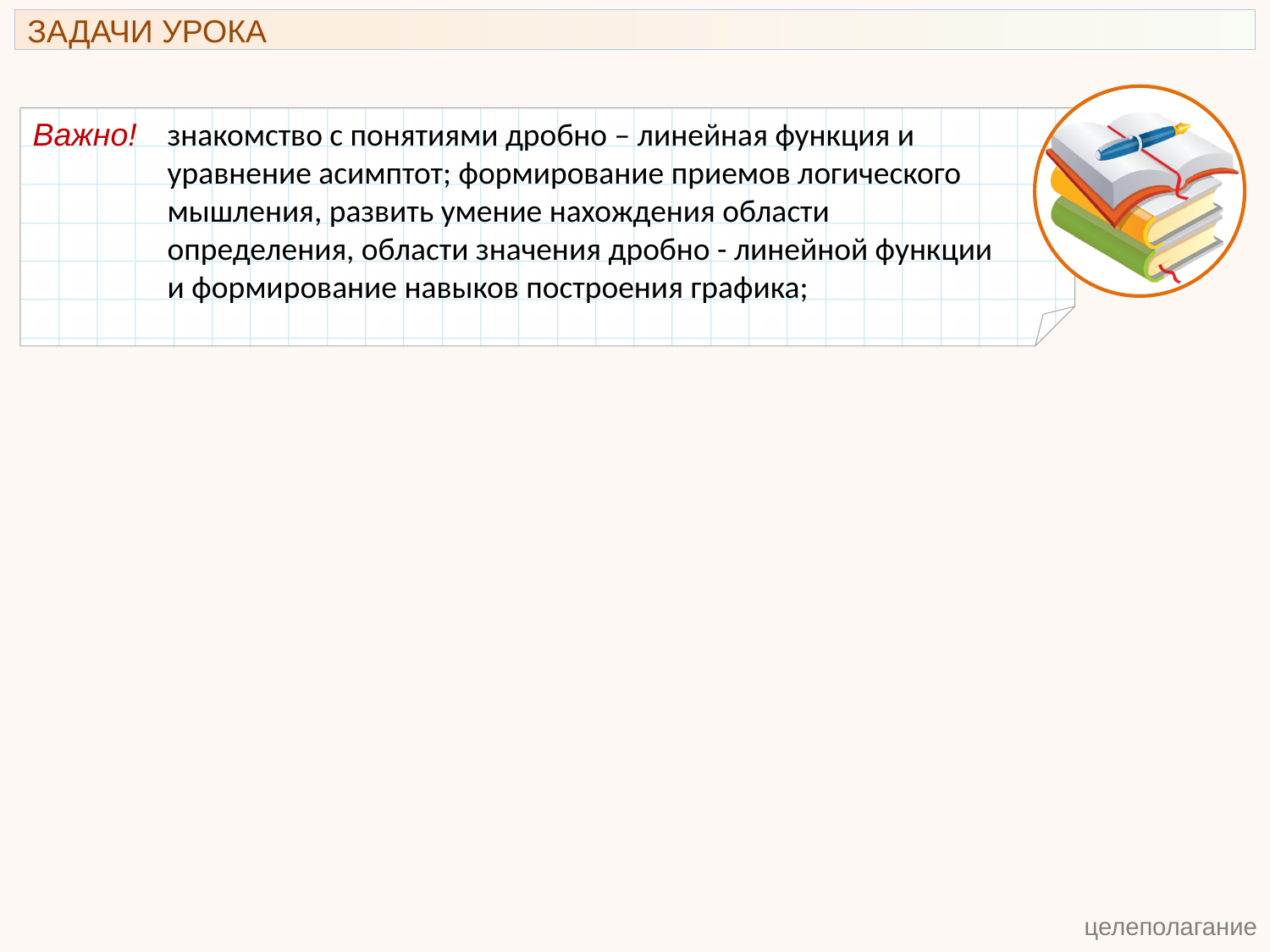

ЗАДАЧИ УРОКА

Важно!
знакомство с понятиями дробно – линейная функция и уравнение асимптот; формирование приемов логического мышления, развить умение нахождения области определения, области значения дробно - линейной функции и формирование навыков построения графика;
  целеполагание